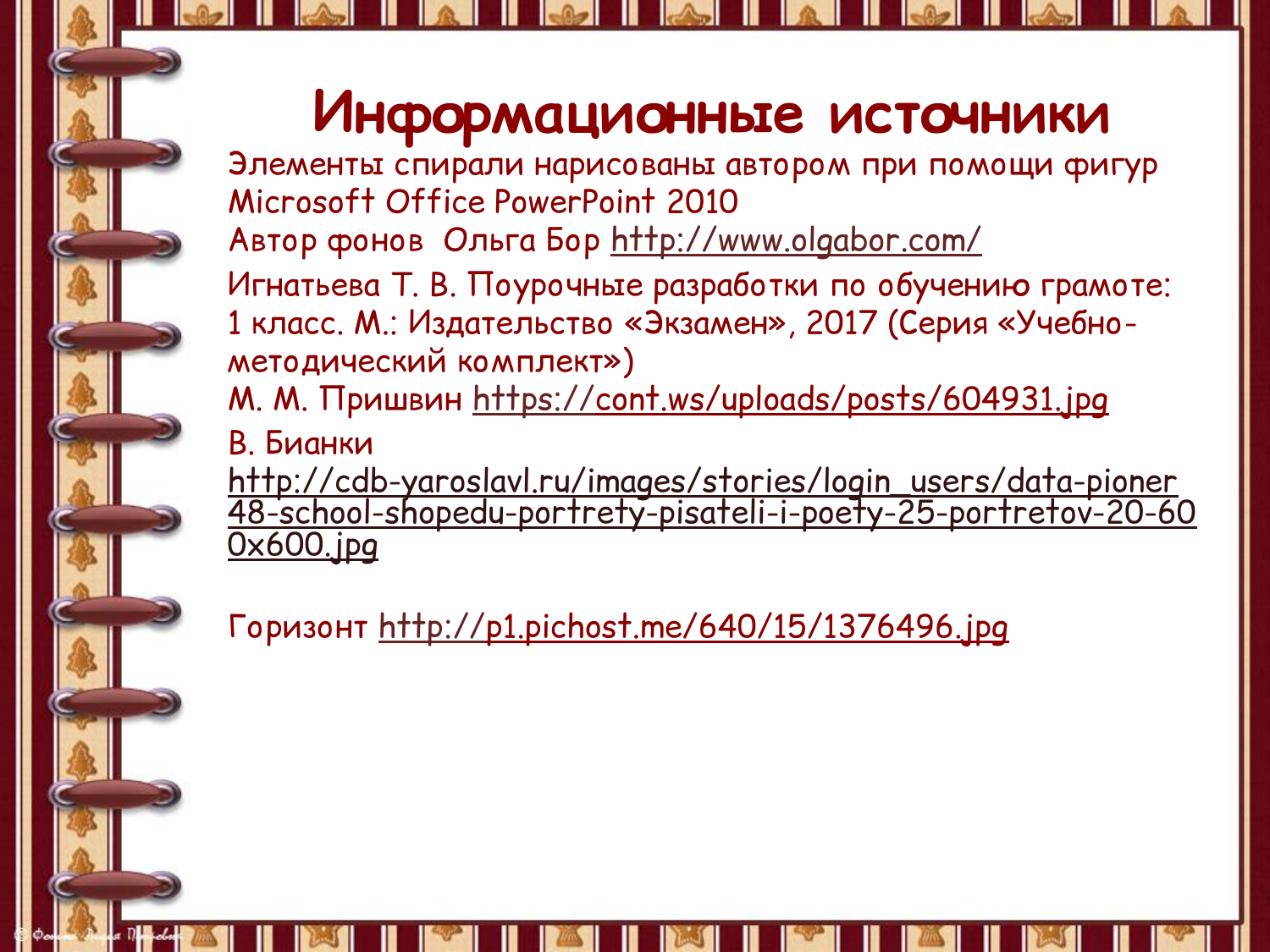

Информационные источники
Элементы спирали нарисованы автором при помощи фигур
Microsoft Office PowerPoint 2010
Автор фонов  Ольга Бор http://www.olgabor.com/
Игнатьева Т. В. Поурочные разработки по обучению грамоте:
1 класс. М.: Издательство «Экзамен», 2017 (Серия «Учебно-методический комплект»)
М. М. Пришвин https://cont.ws/uploads/posts/604931.jpg
В. Бианки http://cdb-yaroslavl.ru/images/stories/login_users/data-pioner48-school-shopedu-portrety-pisateli-i-poety-25-portretov-20-600x600.jpg
Горизонт http://p1.pichost.me/640/15/1376496.jpg